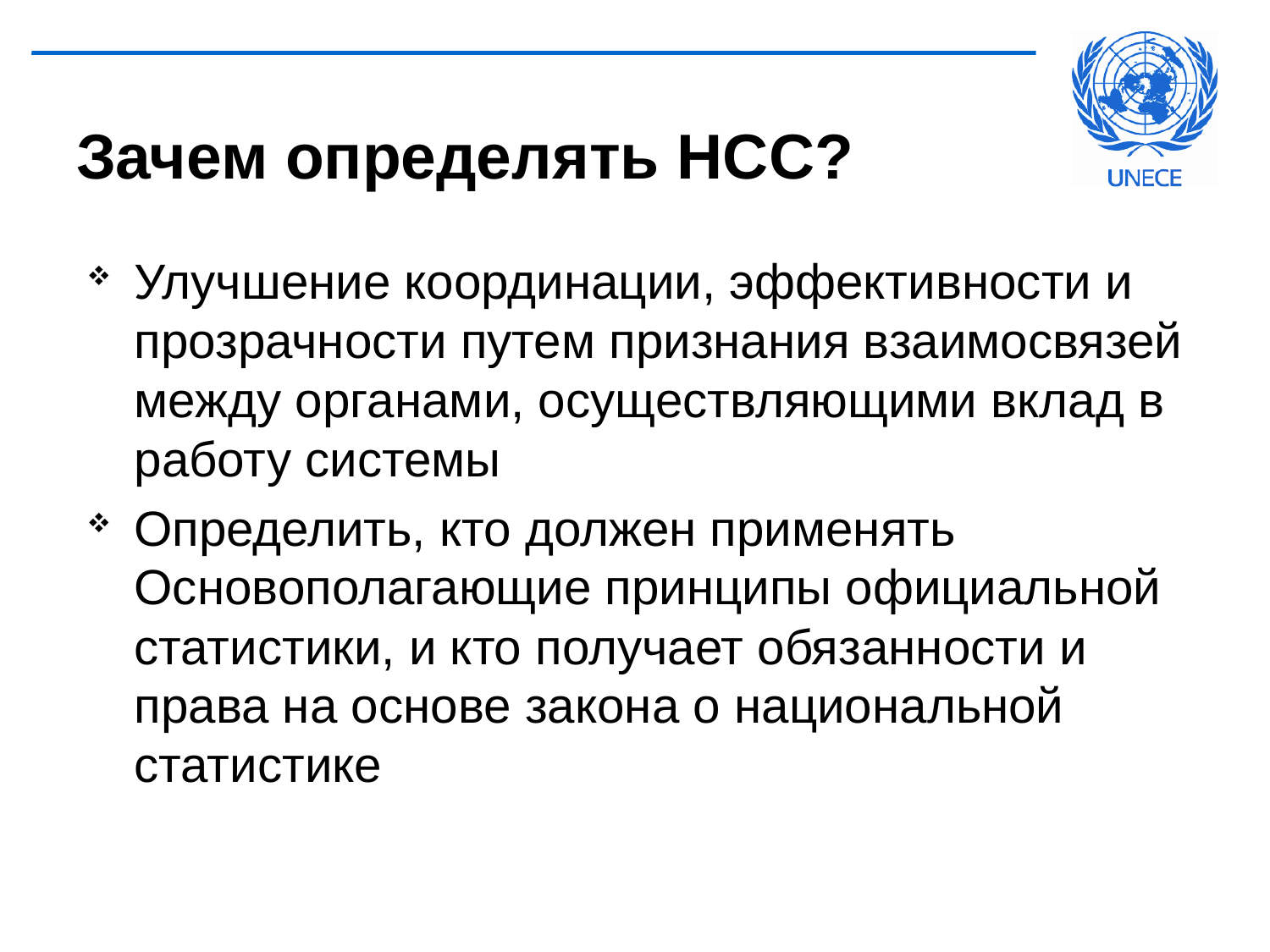

# Зачем определять НСС?
Улучшение координации, эффективности и прозрачности путем признания взаимосвязей между органами, осуществляющими вклад в работу системы
Определить, кто должен применять Основополагающие принципы официальной статистики, и кто получает обязанности и права на основе закона о национальной статистике